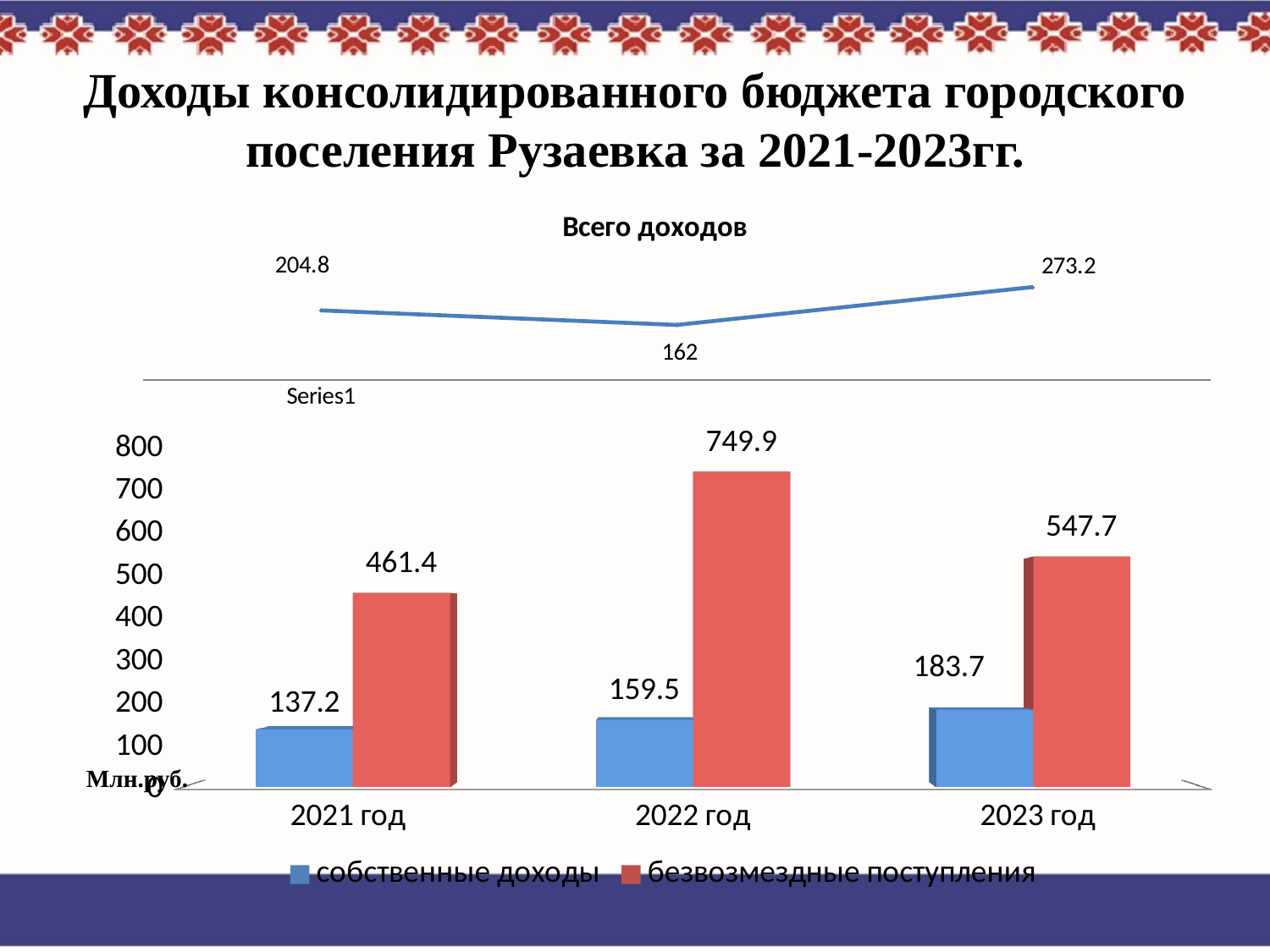

# Доходы консолидированного бюджета городского поселения Рузаевка за 2021-2023гг.

### Chart:

| Category | Всего доходов |
|---|---|
|  | 204.8 |
|  | 162.0 |
|  | 273.2 |

[unsupported chart]

Млн.руб.